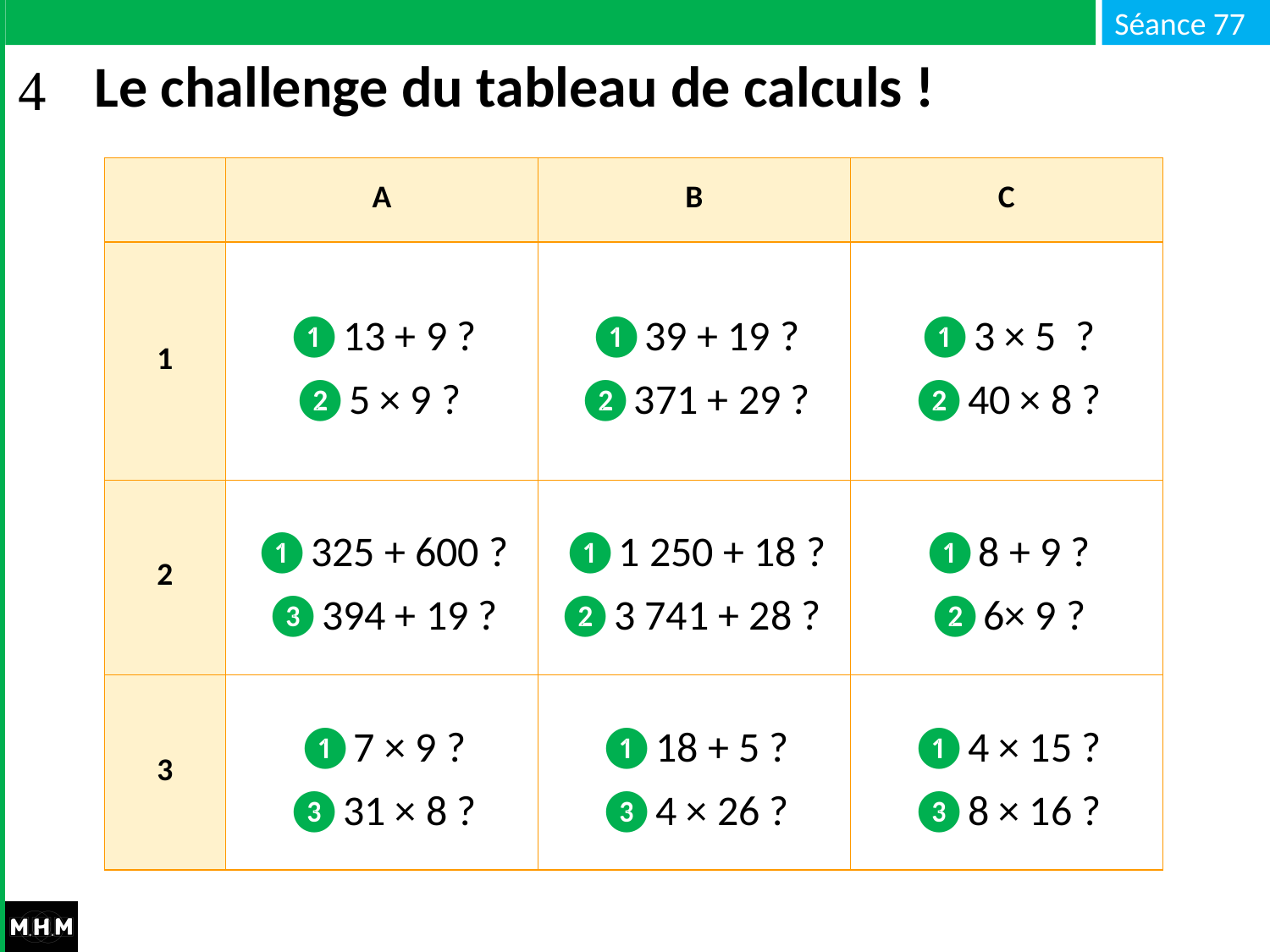

# Le challenge du tableau de calculs !
|  | A | B | C |
| --- | --- | --- | --- |
| 1 | ❶13 + 9 ? ❷5 × 9 ? | ❶39 + 19 ? ❷371 + 29 ? | ❶3 × 5 ? ❷40 × 8 ? |
| 2 | ❶325 + 600 ? ❸394 + 19 ? | ❶1 250 + 18 ? ❷3 741 + 28 ? | ❶8 + 9 ? ❷6× 9 ? |
| 3 | ❶7 × 9 ? ❸31 × 8 ? | ❶18 + 5 ? ❸4 × 26 ? | ❶4 × 15 ? ❸8 × 16 ? |